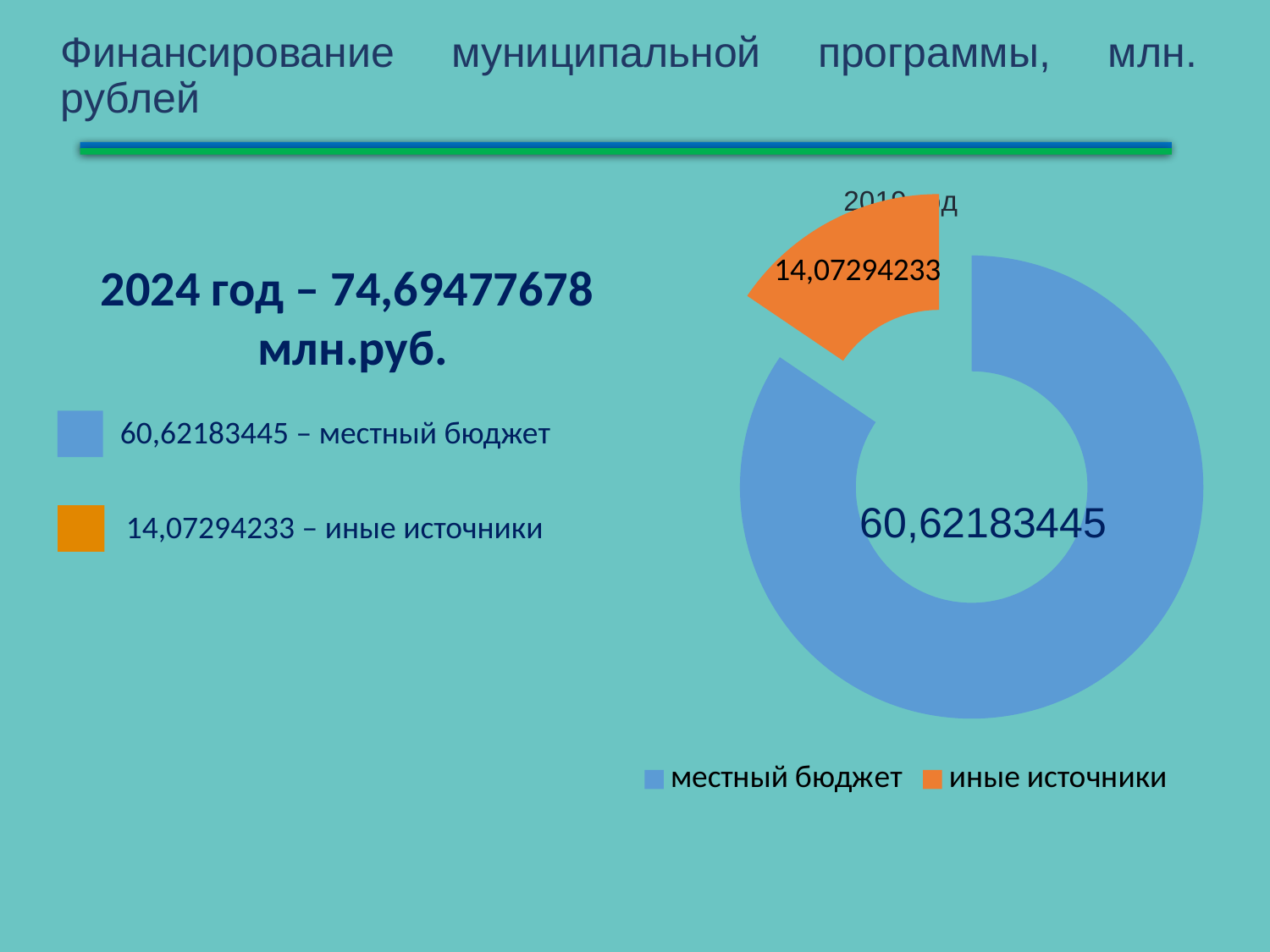

Финансирование муниципальной программы, млн. рублей

### Chart: 2019 год

| Category |
|---|

### Chart

| Category | Всего  |
|---|---|
| местный бюджет | 51.6064 |
| иные источники | 9.48581 |
2024 год – 74,69477678
 млн.руб.
60,62183445 – местный бюджет

    60,62183445
 14,07294233 – иные источники